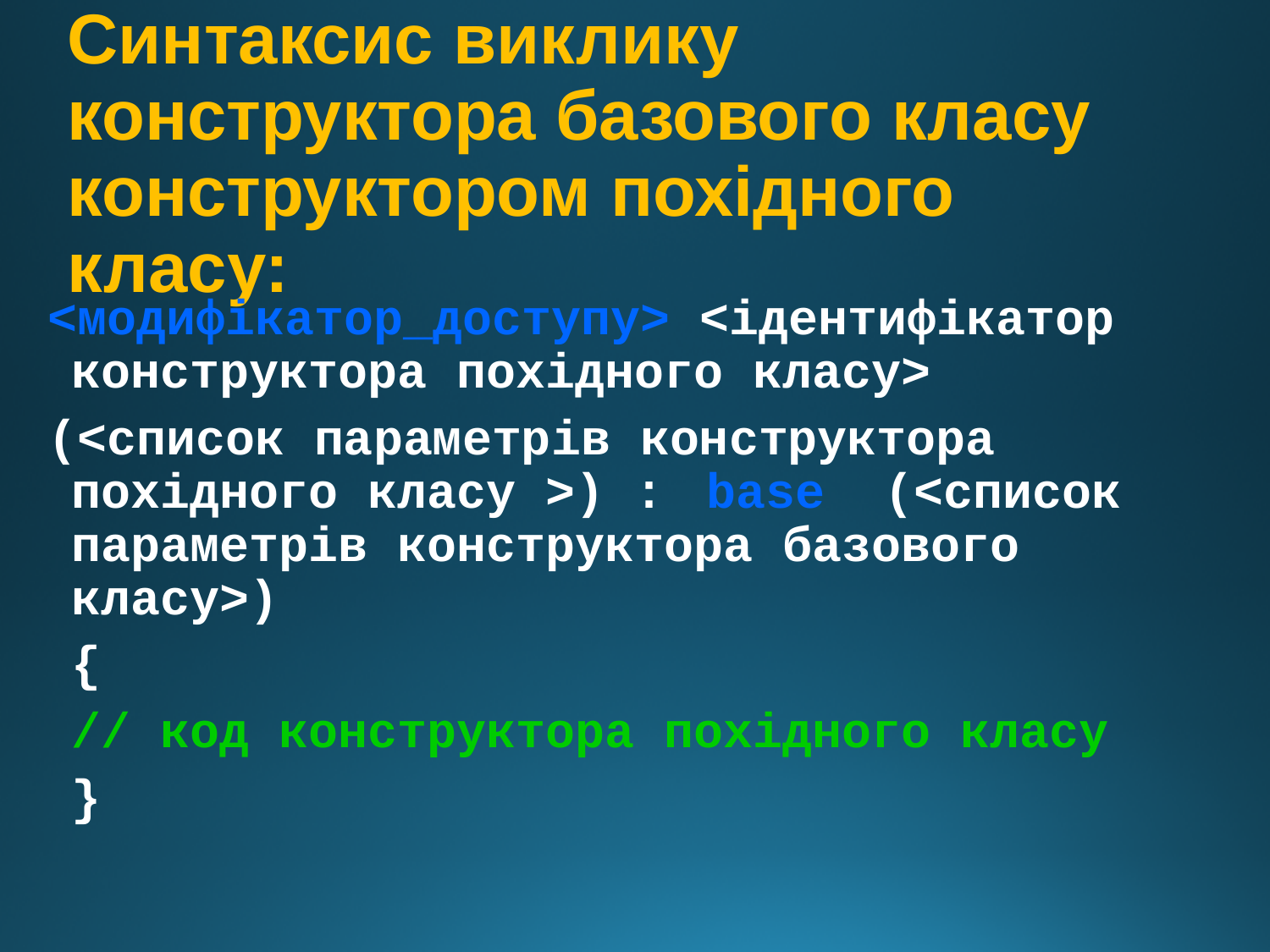

# Синтаксис виклику конструктора базового класу конструктором похідного класу:
<модифікатор_доступу> <ідентифікатор конструктора похідного класу>
(<список параметрів конструктора похідного класу >) : 	base  (<список параметрів конструктора базового класу>)
	{
	// код конструктора похідного класу
	}